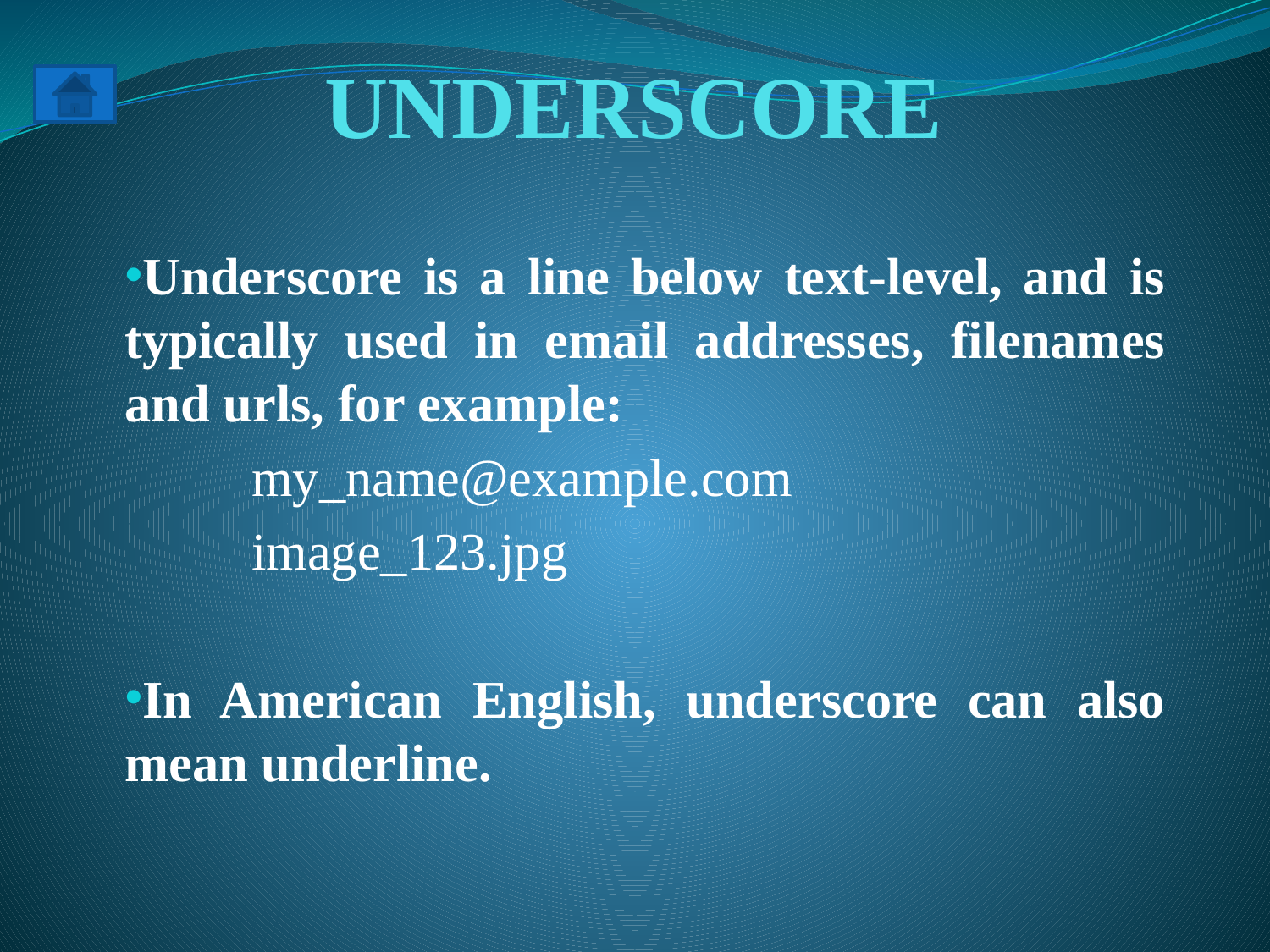

# UNDERSCORE

Underscore is a line below text-level, and is typically used in email addresses, filenames and urls, for example:
	my_name@example.com
	image_123.jpg

In American English, underscore can also mean underline.